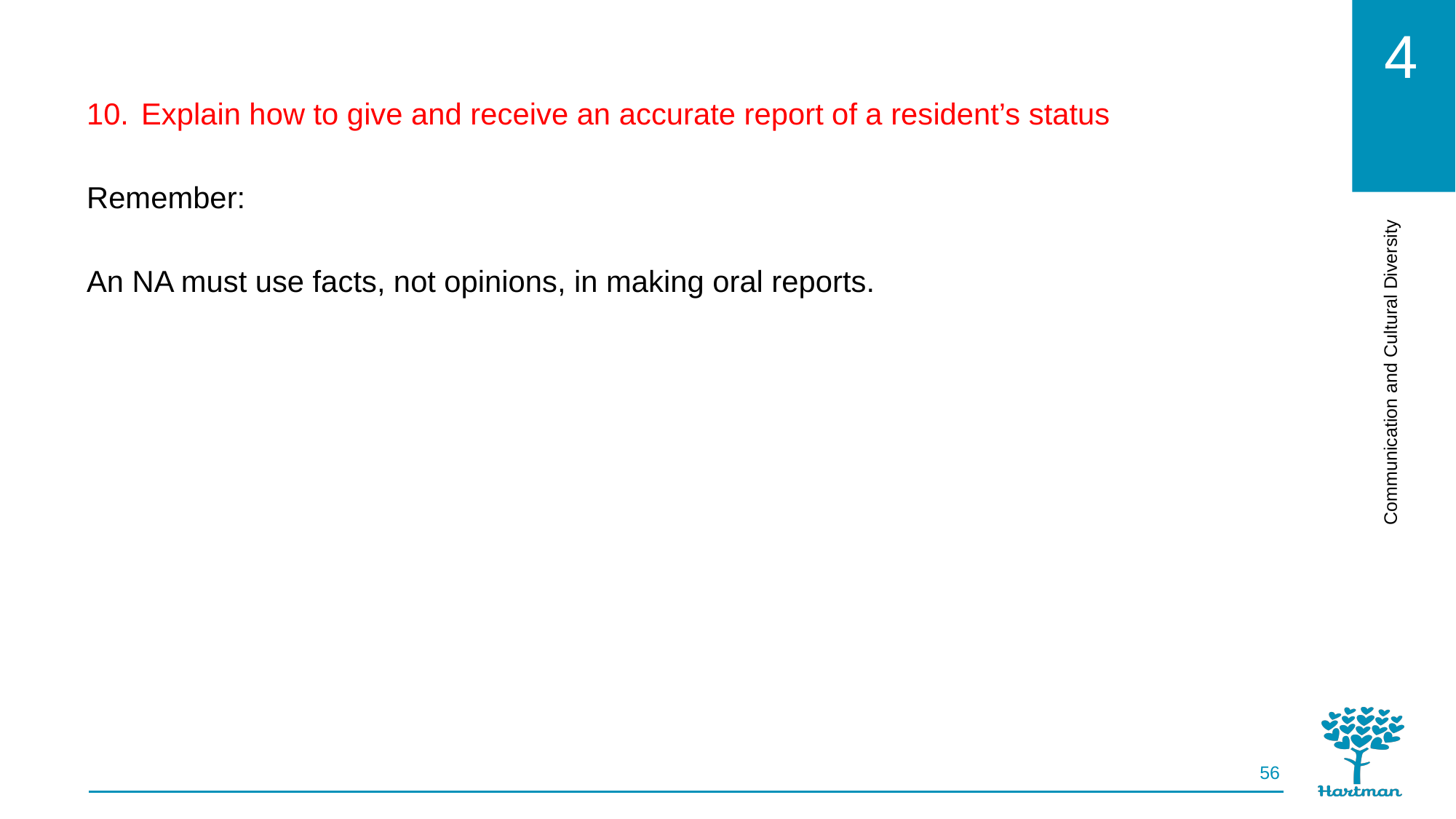

Explain how to give and receive an accurate report of a resident’s status

Remember:

An NA must use facts, not opinions, in making oral reports.

56